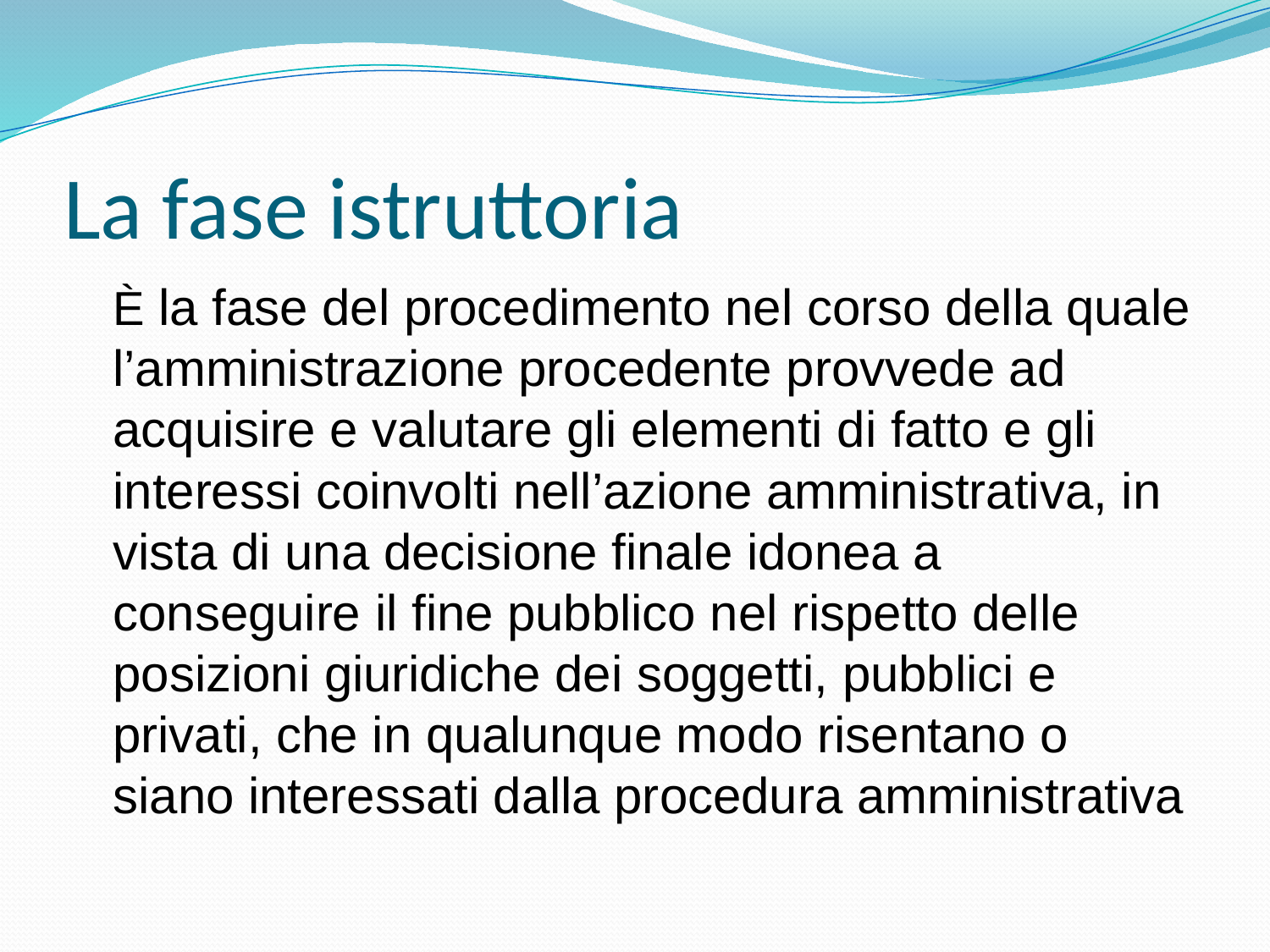

# La fase istruttoria
È la fase del procedimento nel corso della quale l’amministrazione procedente provvede ad acquisire e valutare gli elementi di fatto e gli interessi coinvolti nell’azione amministrativa, in vista di una decisione finale idonea a conseguire il fine pubblico nel rispetto delle posizioni giuridiche dei soggetti, pubblici e privati, che in qualunque modo risentano o siano interessati dalla procedura amministrativa